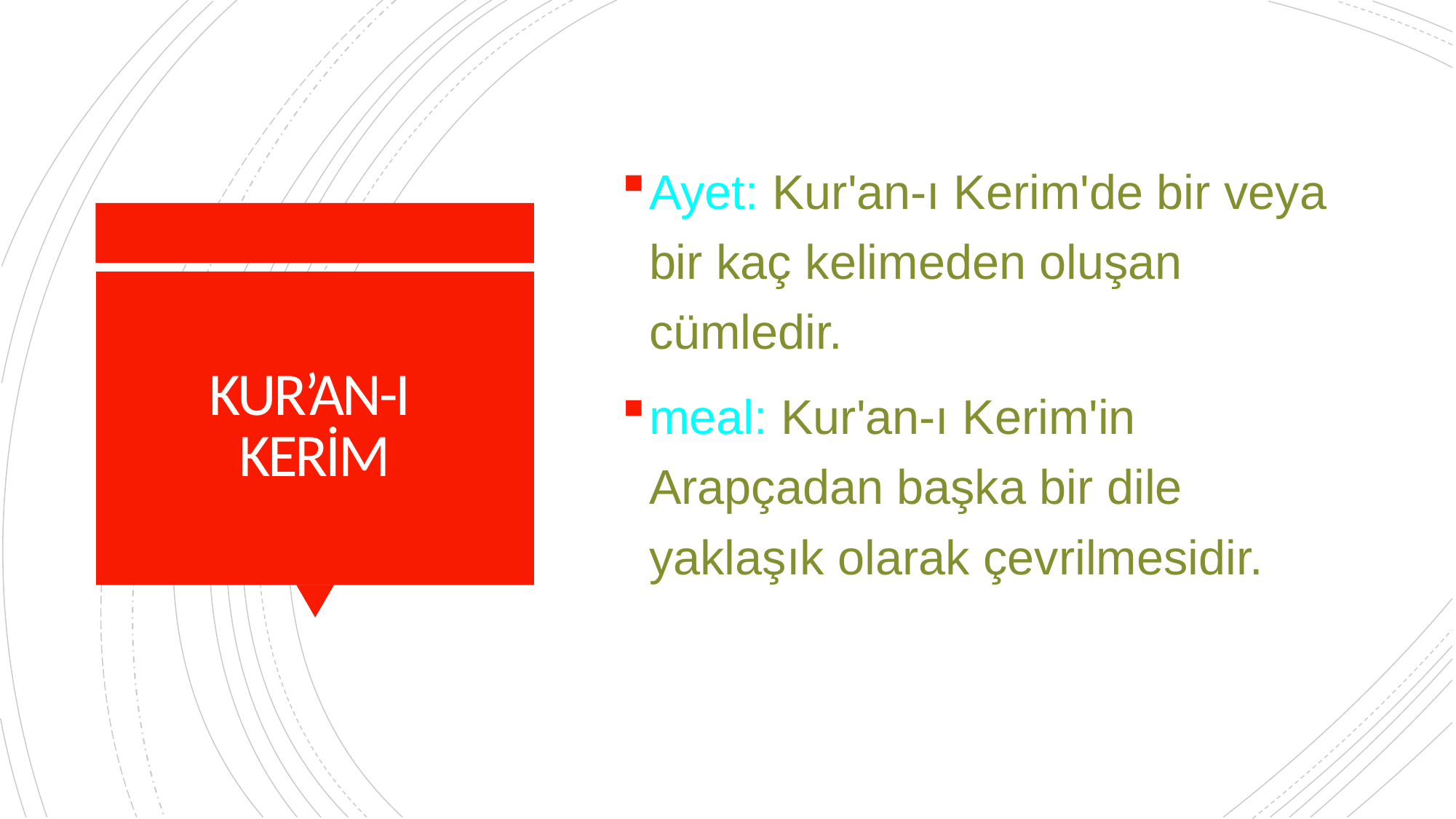

Ayet: Kur'an-ı Kerim'de bir veya bir kaç kelimeden oluşan cümledir.
meal: Kur'an-ı Kerim'in Arapçadan başka bir dile yaklaşık olarak çevrilmesidir.

# KUR’AN-I  KERİM